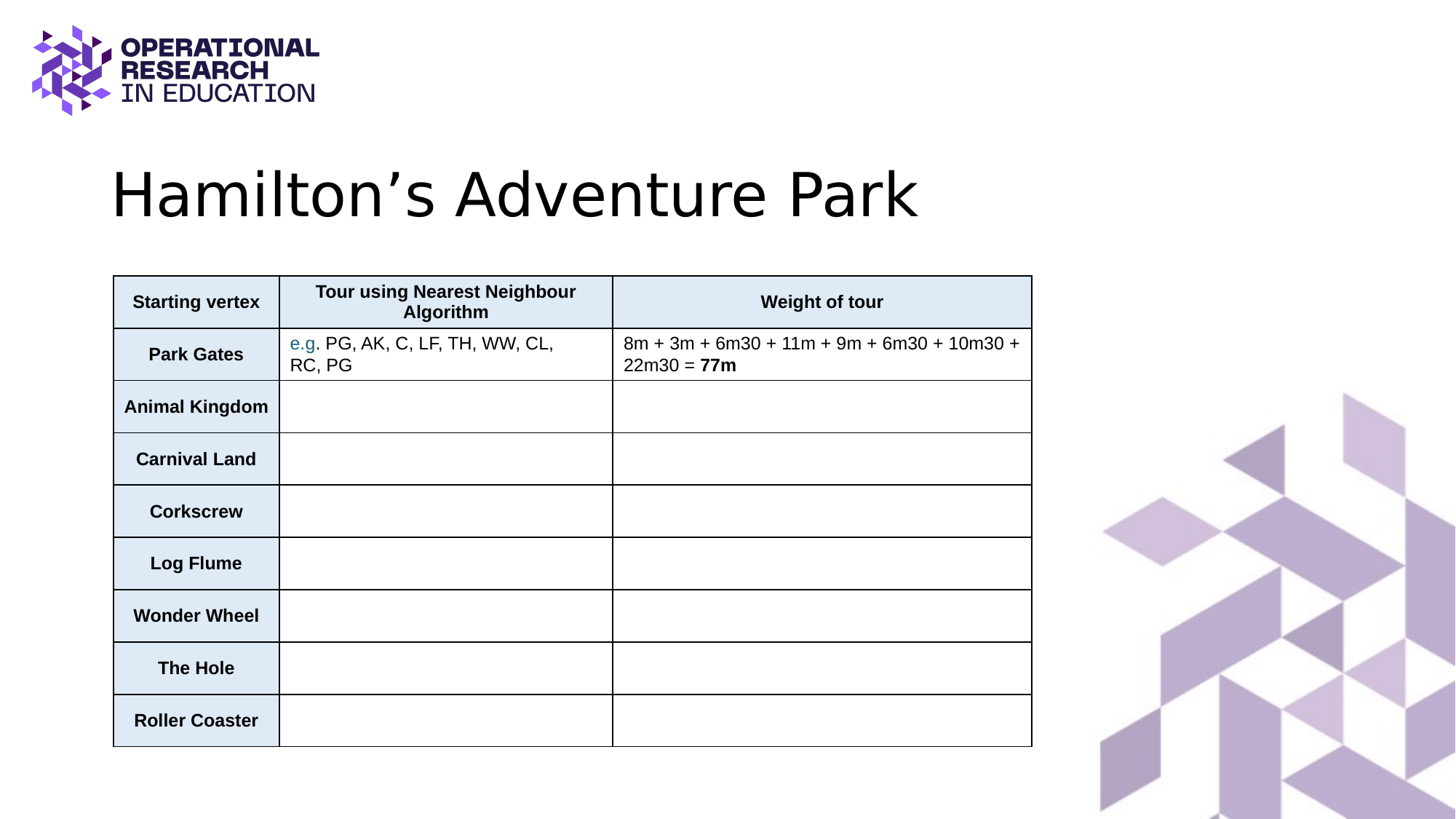

# Hamilton’s Adventure Park
| Starting vertex | Tour using Nearest Neighbour Algorithm | Weight of tour |
| --- | --- | --- |
| Park Gates |  |  |
| Animal Kingdom |  |  |
| Carnival Land |  |  |
| Corkscrew |  |  |
| Log Flume |  |  |
| Wonder Wheel |  |  |
| The Hole |  |  |
| Roller Coaster |  |  |
e.g. PG, AK, C, LF, TH, WW, CL, RC, PG
8m + 3m + 6m30 + 11m + 9m + 6m30 + 10m30 +
22m30 = 77m